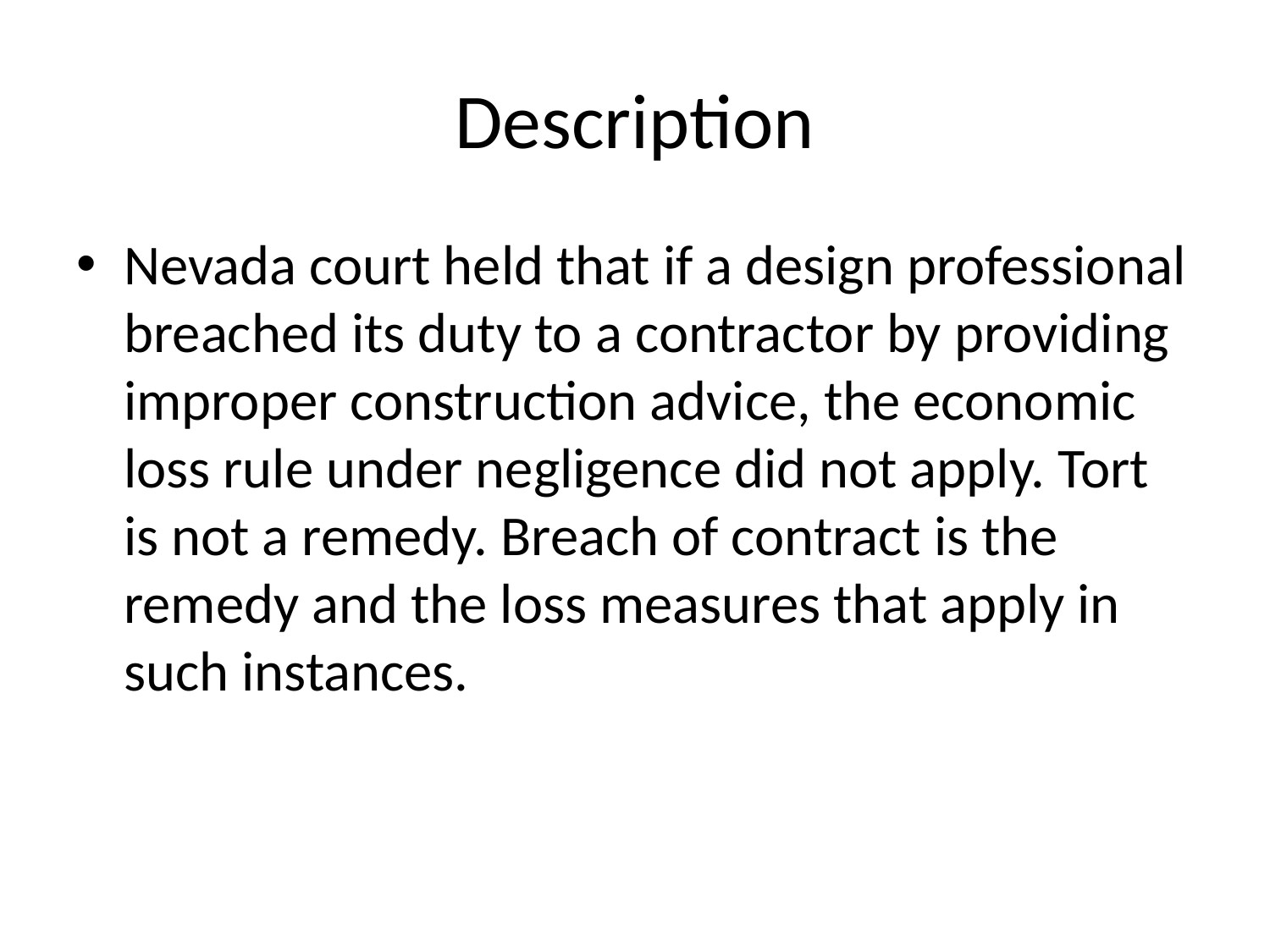

# Description
Nevada court held that if a design professional breached its duty to a contractor by providing improper construction advice, the economic loss rule under negligence did not apply. Tort is not a remedy. Breach of contract is the remedy and the loss measures that apply in such instances.